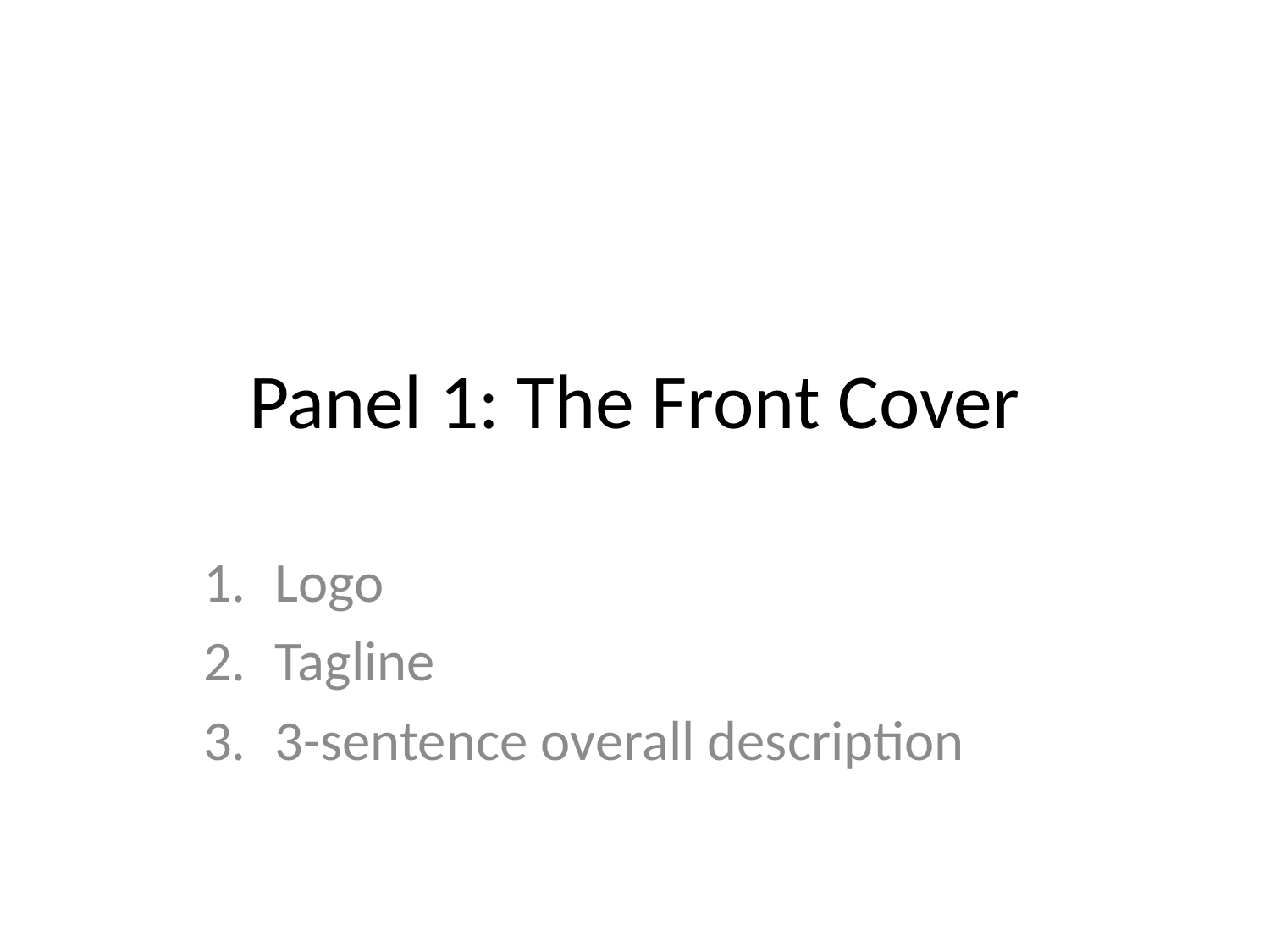

# Panel 1: The Front Cover
Logo
Tagline
3-sentence overall description